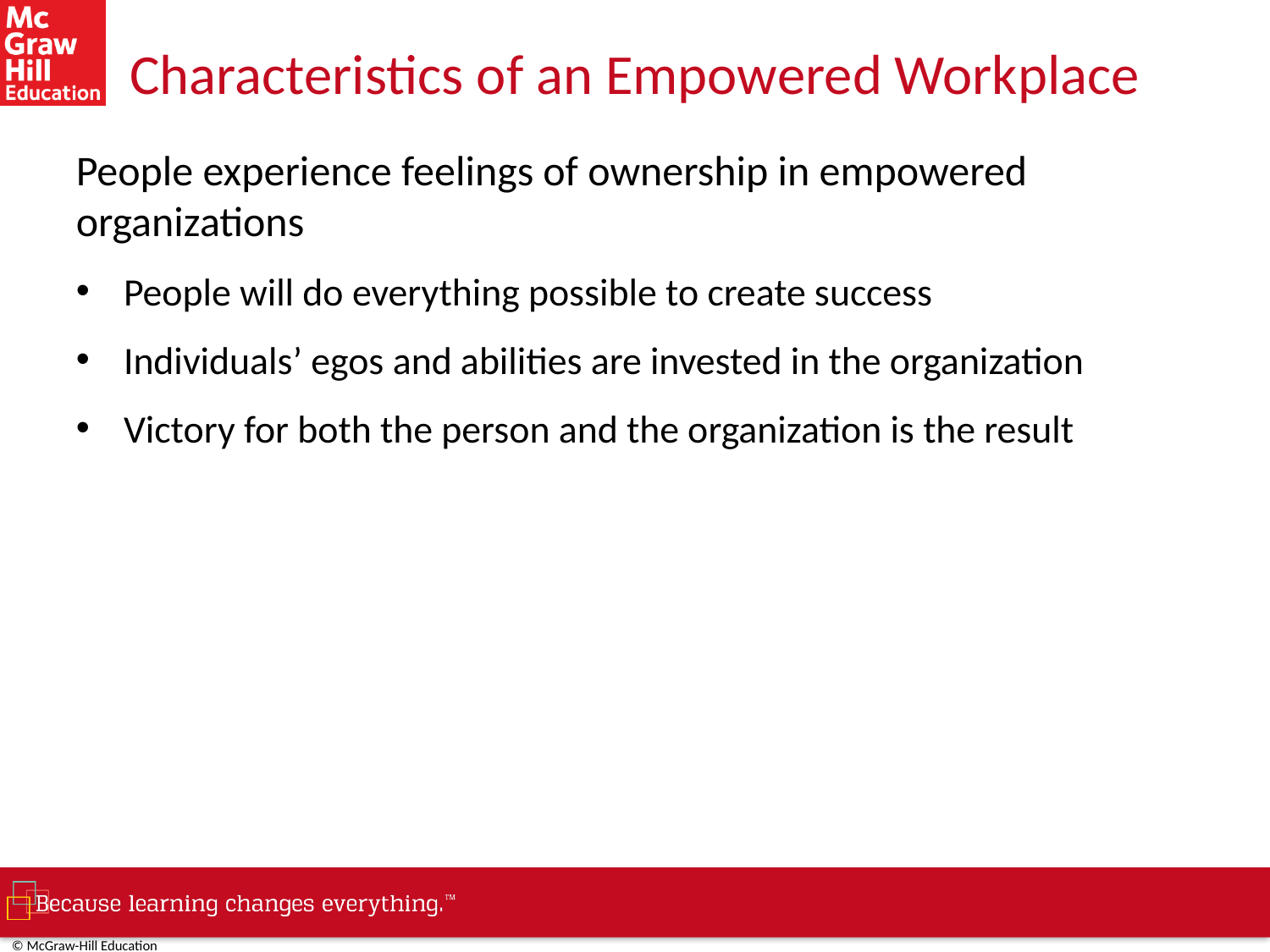

# Characteristics of an Empowered Workplace
People experience feelings of ownership in empowered organizations
People will do everything possible to create success
Individuals’ egos and abilities are invested in the organization
Victory for both the person and the organization is the result